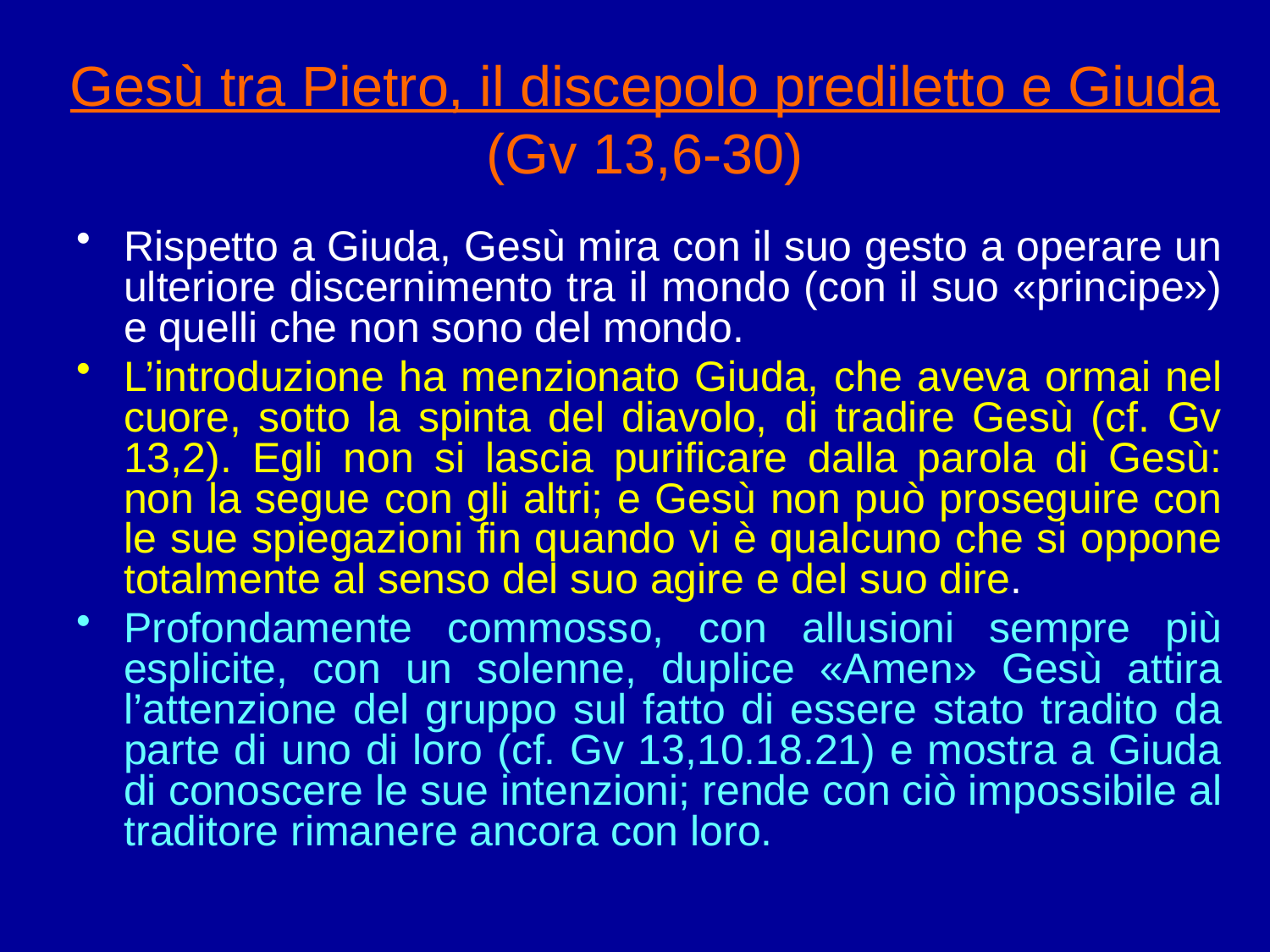

# Gesù tra Pietro, il discepolo prediletto e Giuda (Gv 13,6-30)
Rispetto a Giuda, Gesù mira con il suo gesto a operare un ulteriore discernimento tra il mondo (con il suo «principe») e quelli che non sono del mondo.
L’introduzione ha menzionato Giuda, che aveva ormai nel cuore, sotto la spinta del diavolo, di tradire Gesù (cf. Gv 13,2). Egli non si lascia purificare dalla parola di Gesù: non la segue con gli altri; e Gesù non può proseguire con le sue spiegazioni fin quando vi è qualcuno che si oppone totalmente al senso del suo agire e del suo dire.
Profondamente commosso, con allusioni sempre più esplicite, con un solenne, duplice «Amen» Gesù attira l’attenzione del gruppo sul fatto di essere stato tradito da parte di uno di loro (cf. Gv 13,10.18.21) e mostra a Giuda di conoscere le sue intenzioni; rende con ciò impossibile al traditore rimanere ancora con loro.